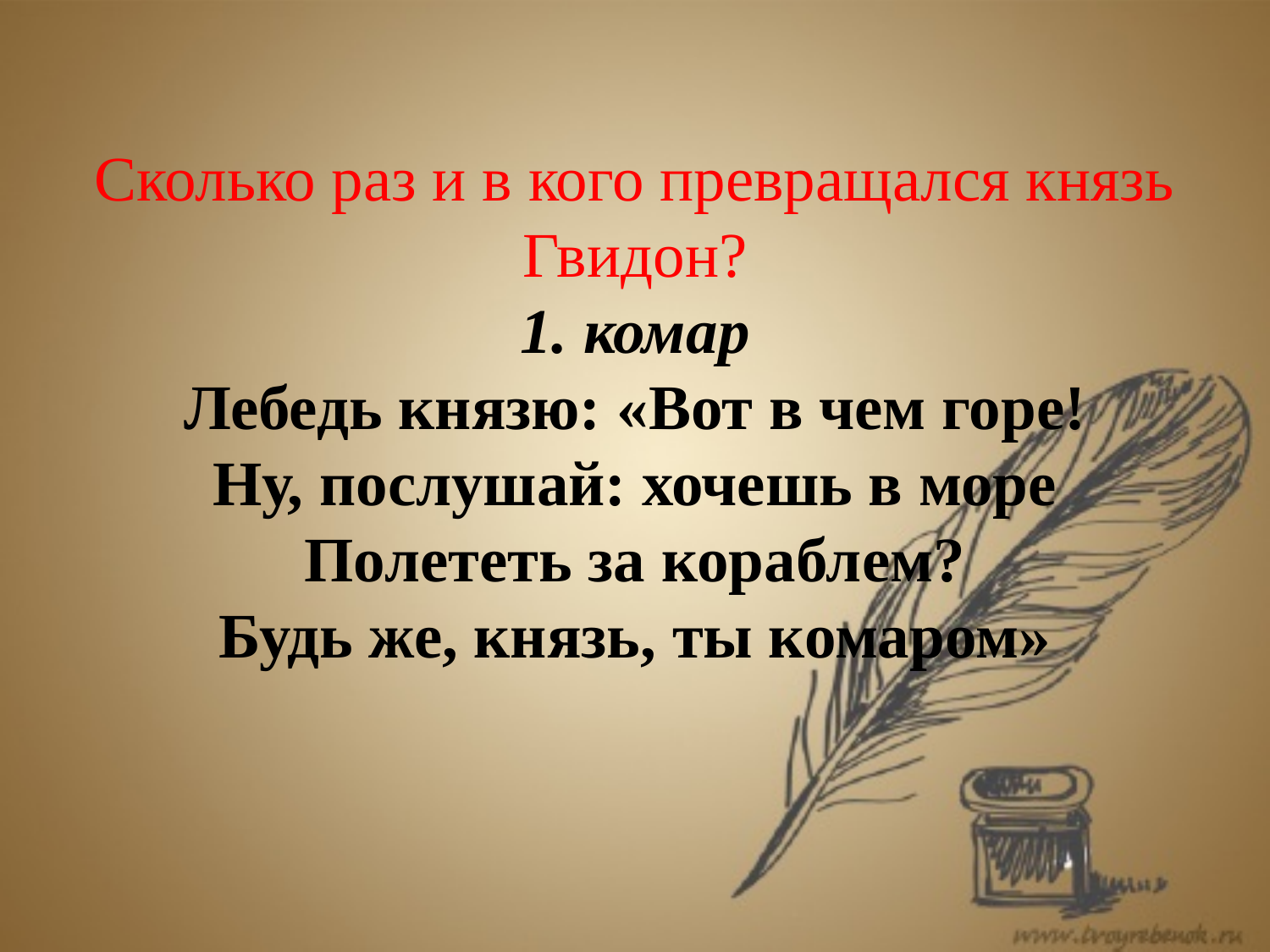

# Сколько раз и в кого превращался князь Гвидон? 1. комар Лебедь князю: «Вот в чем горе! Ну, послушай: хочешь в море Полететь за кораблем? Будь же, князь, ты комаром»